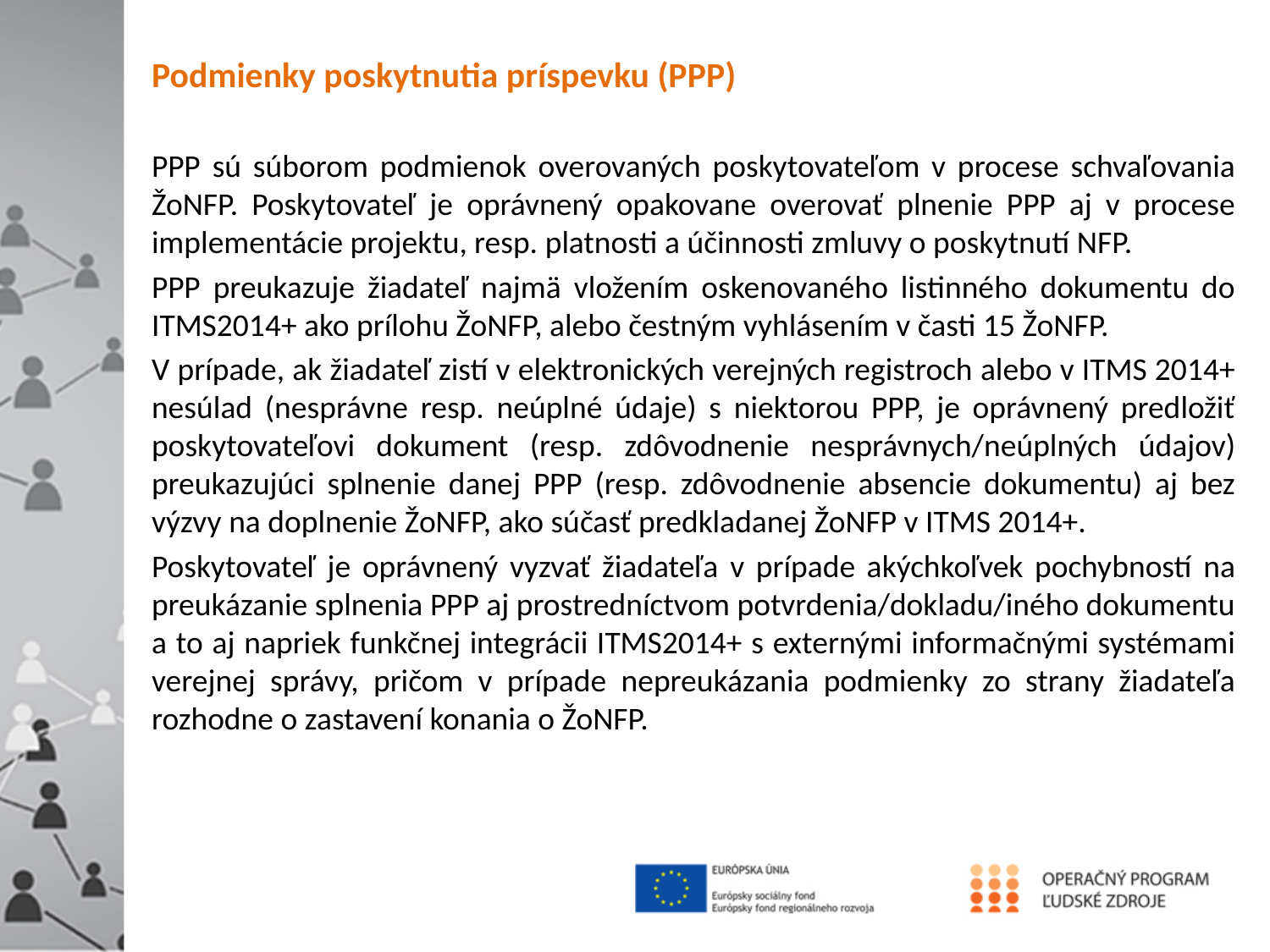

Podmienky poskytnutia príspevku (PPP)

PPP sú súborom podmienok overovaných poskytovateľom v procese schvaľovania ŽoNFP. Poskytovateľ je oprávnený opakovane overovať plnenie PPP aj v procese implementácie projektu, resp. platnosti a účinnosti zmluvy o poskytnutí NFP.
PPP preukazuje žiadateľ najmä vložením oskenovaného listinného dokumentu do ITMS2014+ ako prílohu ŽoNFP, alebo čestným vyhlásením v časti 15 ŽoNFP.
V prípade, ak žiadateľ zistí v elektronických verejných registroch alebo v ITMS 2014+ nesúlad (nesprávne resp. neúplné údaje) s niektorou PPP, je oprávnený predložiť poskytovateľovi dokument (resp. zdôvodnenie nesprávnych/neúplných údajov) preukazujúci splnenie danej PPP (resp. zdôvodnenie absencie dokumentu) aj bez výzvy na doplnenie ŽoNFP, ako súčasť predkladanej ŽoNFP v ITMS 2014+.
Poskytovateľ je oprávnený vyzvať žiadateľa v prípade akýchkoľvek pochybností na preukázanie splnenia PPP aj prostredníctvom potvrdenia/dokladu/iného dokumentu a to aj napriek funkčnej integrácii ITMS2014+ s externými informačnými systémami verejnej správy, pričom v prípade nepreukázania podmienky zo strany žiadateľa rozhodne o zastavení konania o ŽoNFP.